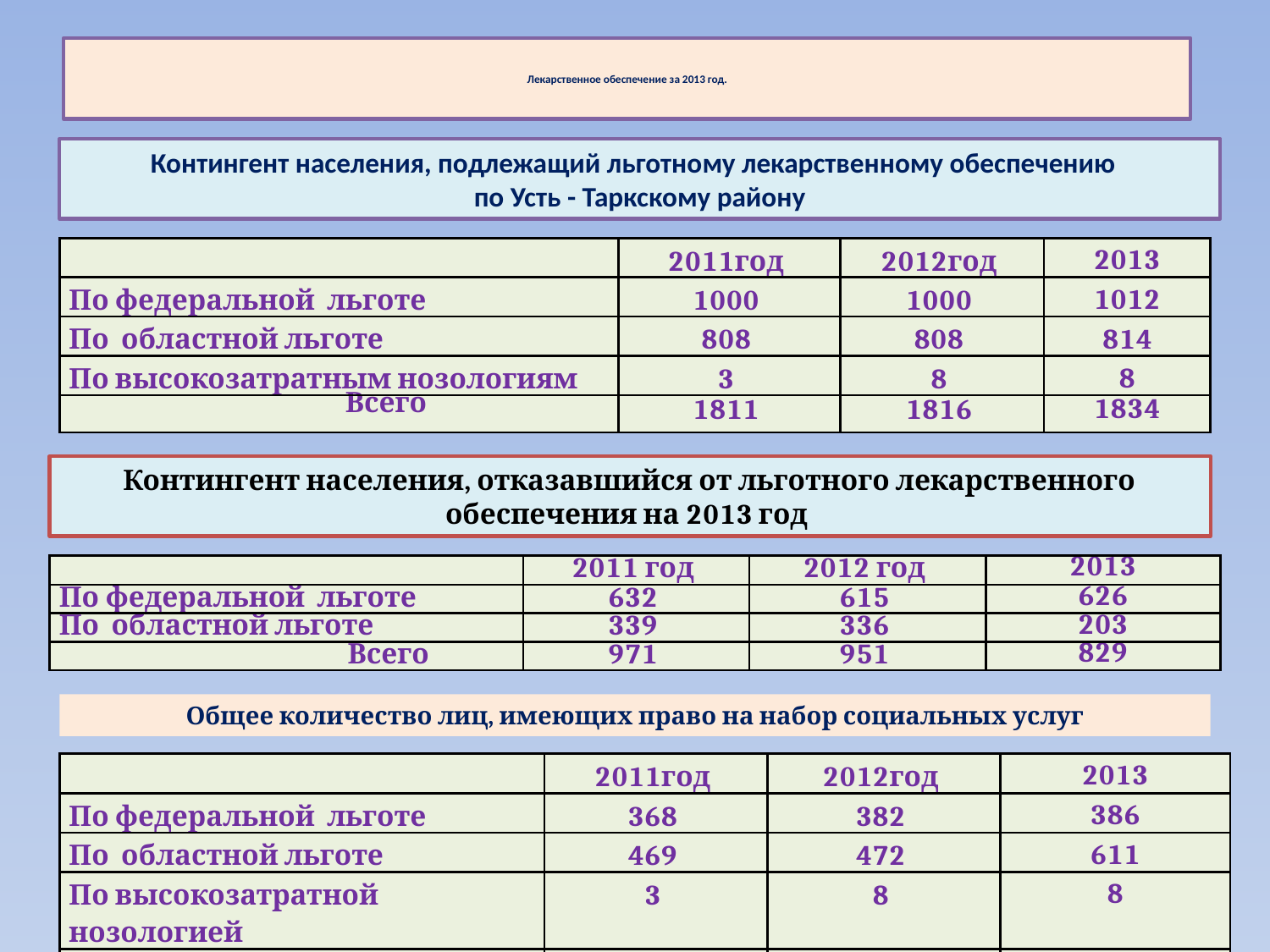

# Лекарственное обеспечение за 2013 год.
Контингент населения, подлежащий льготному лекарственному обеспечению
 по Усть - Таркскому району
|  | 2011год | 2012год | 2013 |
| --- | --- | --- | --- |
| По федеральной льготе | 1000 | 1000 | 1012 |
| По областной льготе | 808 | 808 | 814 |
| По высокозатратным нозологиям | 3 | 8 | 8 |
| Всего | 1811 | 1816 | 1834 |
Контингент населения, отказавшийся от льготного лекарственного обеспечения на 2013 год
|  | 2011 год | 2012 год | 2013 |
| --- | --- | --- | --- |
| По федеральной льготе | 632 | 615 | 626 |
| По областной льготе | 339 | 336 | 203 |
| Всего | 971 | 951 | 829 |
Общее количество лиц, имеющих право на набор социальных услуг
|  | 2011год | 2012год | 2013 |
| --- | --- | --- | --- |
| По федеральной льготе | 368 | 382 | 386 |
| По областной льготе | 469 | 472 | 611 |
| По высокозатратной нозологией | 3 | 8 | 8 |
| всего | 840 | 862 | 1005 |